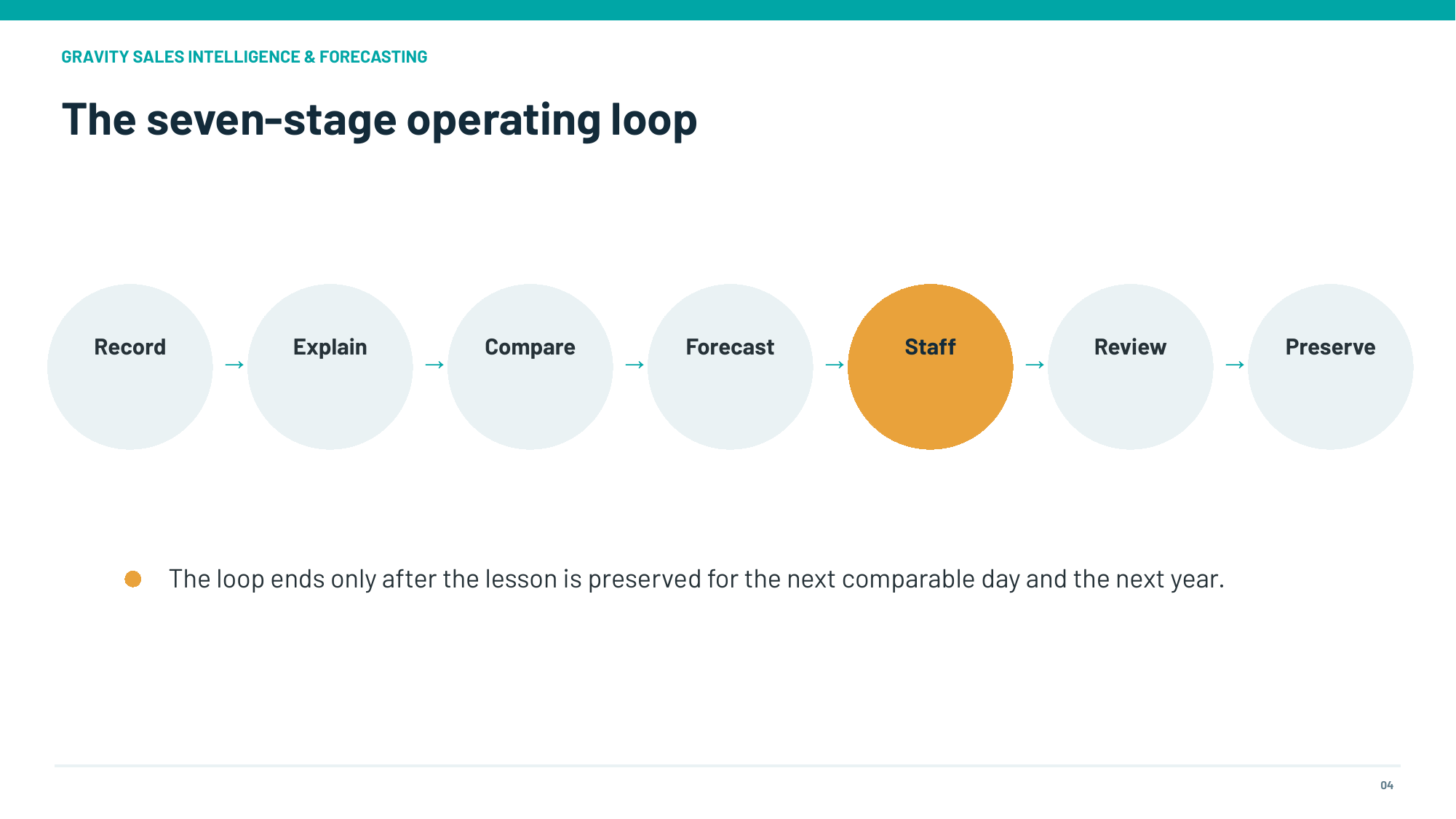

GRAVITY SALES INTELLIGENCE & FORECASTING
The seven-stage operating loop

Record
Explain
Compare
Forecast
Staff
Review
Preserve
→
→
→
→
→
→
The loop ends only after the lesson is preserved for the next comparable day and the next year.

04